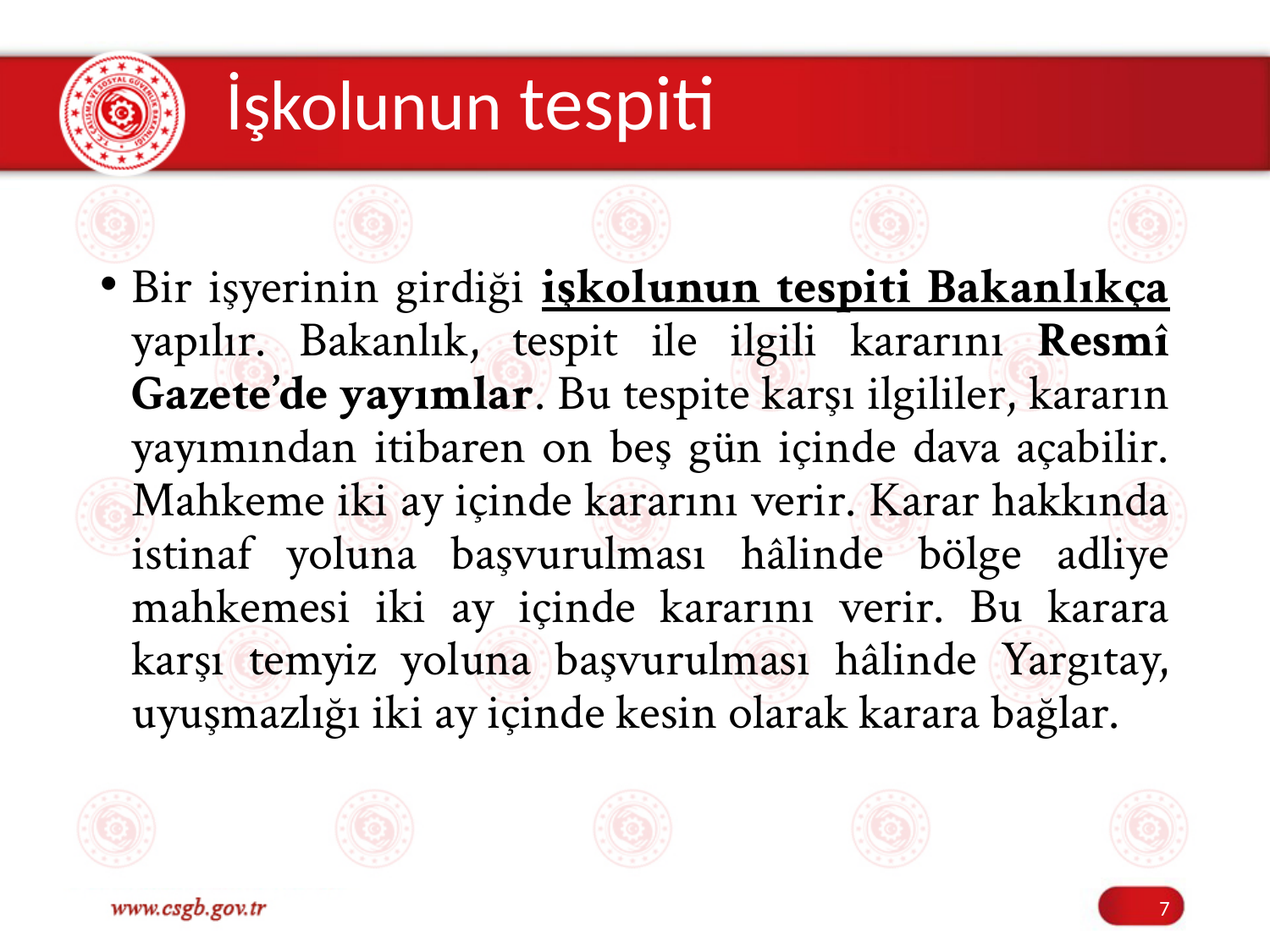

# İşkolunun tespiti
Bir işyerinin girdiği işkolunun tespiti Bakanlıkça yapılır. Bakanlık, tespit ile ilgili kararını Resmî Gazete’de yayımlar. Bu tespite karşı ilgililer, kararın yayımından itibaren on beş gün içinde dava açabilir. Mahkeme iki ay içinde kararını verir. Karar hakkında istinaf yoluna başvurulması hâlinde bölge adliye mahkemesi iki ay içinde kararını verir. Bu karara karşı temyiz yoluna başvurulması hâlinde Yargıtay, uyuşmazlığı iki ay içinde kesin olarak karara bağlar.
7